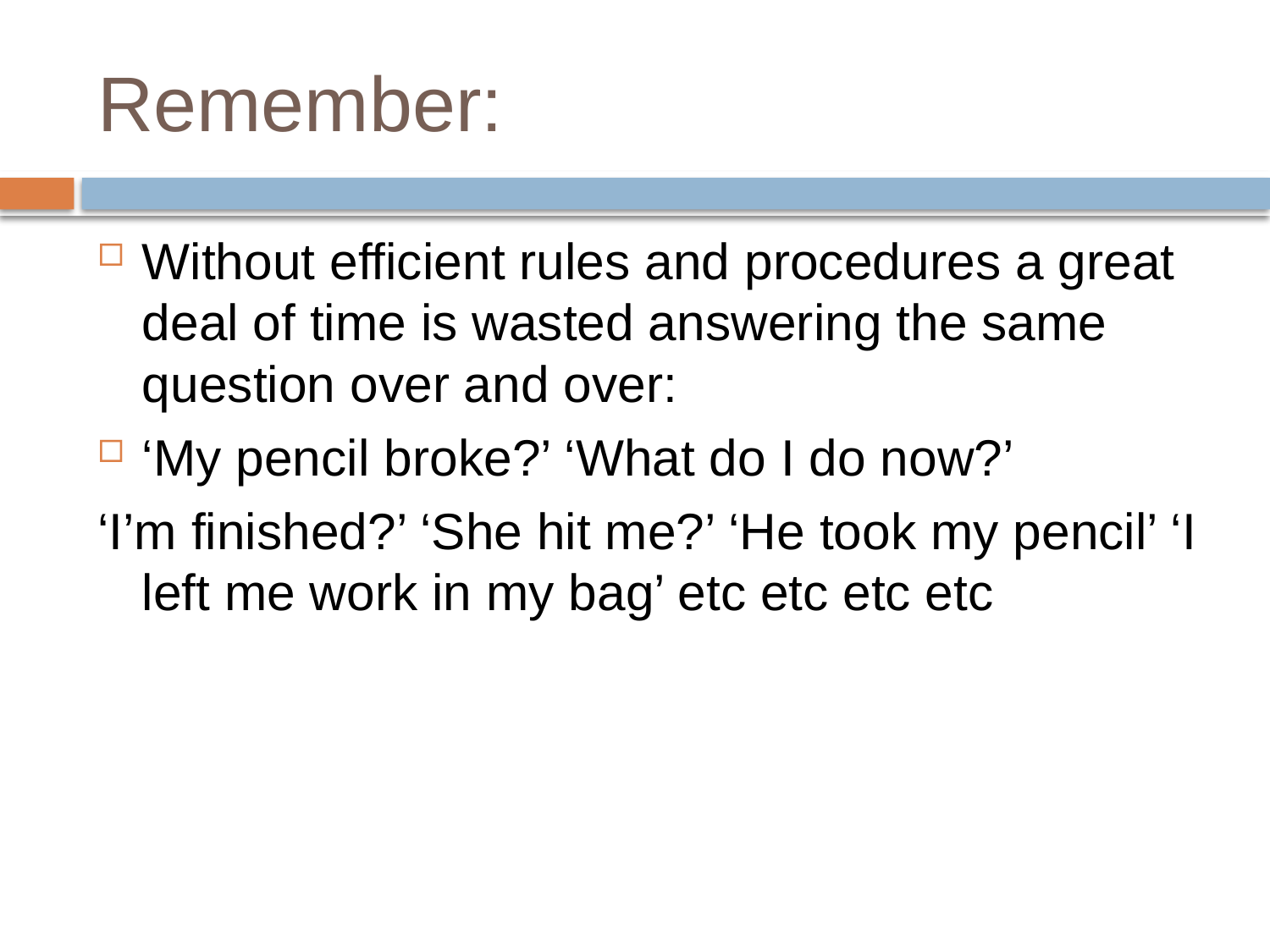

# Remember:
Without efficient rules and procedures a great deal of time is wasted answering the same question over and over:
‘My pencil broke?’ ‘What do I do now?’
‘I’m finished?’ ‘She hit me?’ ‘He took my pencil’ ‘I left me work in my bag’ etc etc etc etc